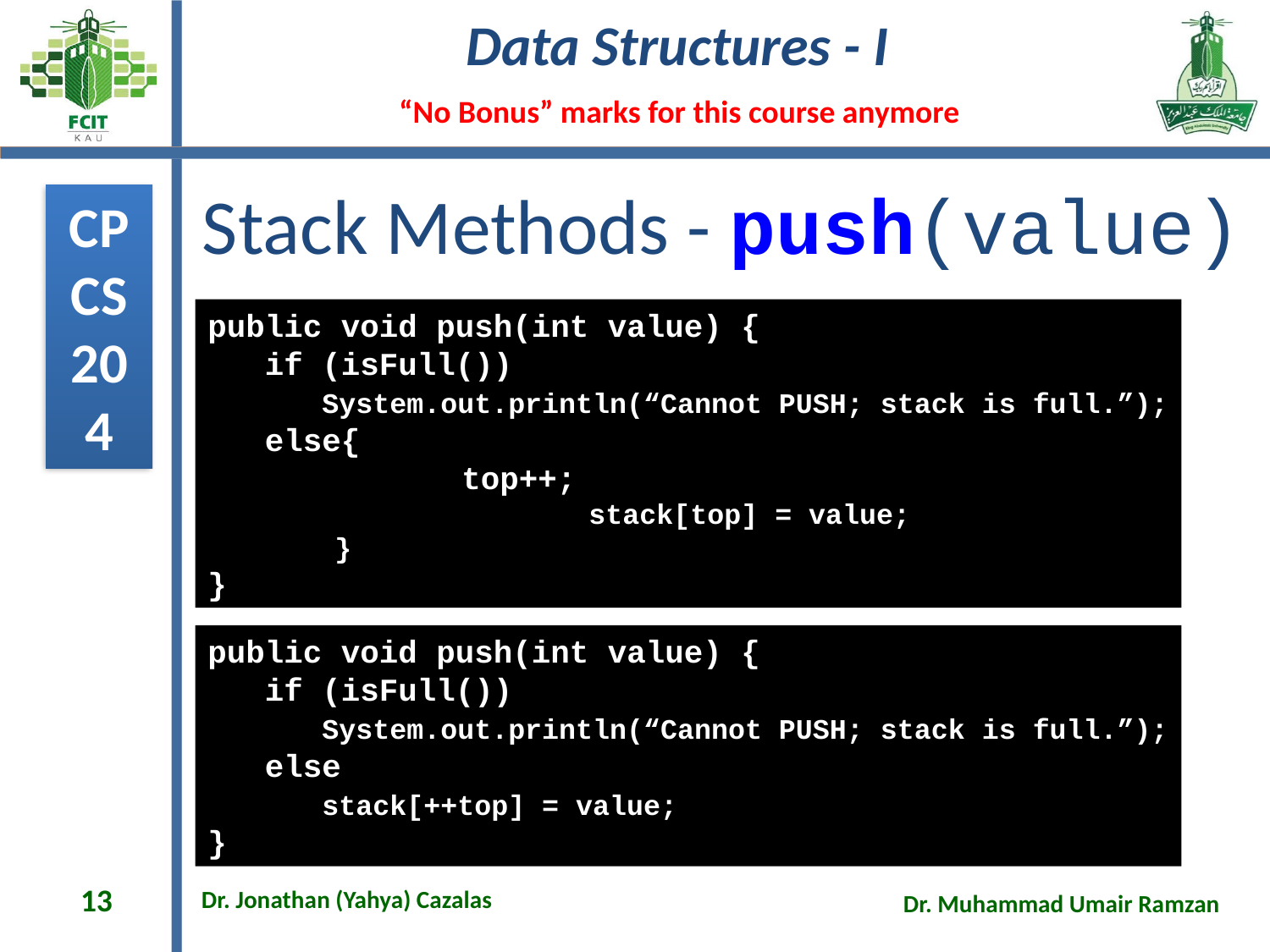

# Stack Methods - push(value)
public void push(int value) {
   if (isFull())
      System.out.println(“Cannot PUSH; stack is full.”);
   else{
      		top++;
			stack[top] = value;
	}
}

public void push(int value) {
   if (isFull())
      System.out.println(“Cannot PUSH; stack is full.”);
   else
      stack[++top] = value;
}
13